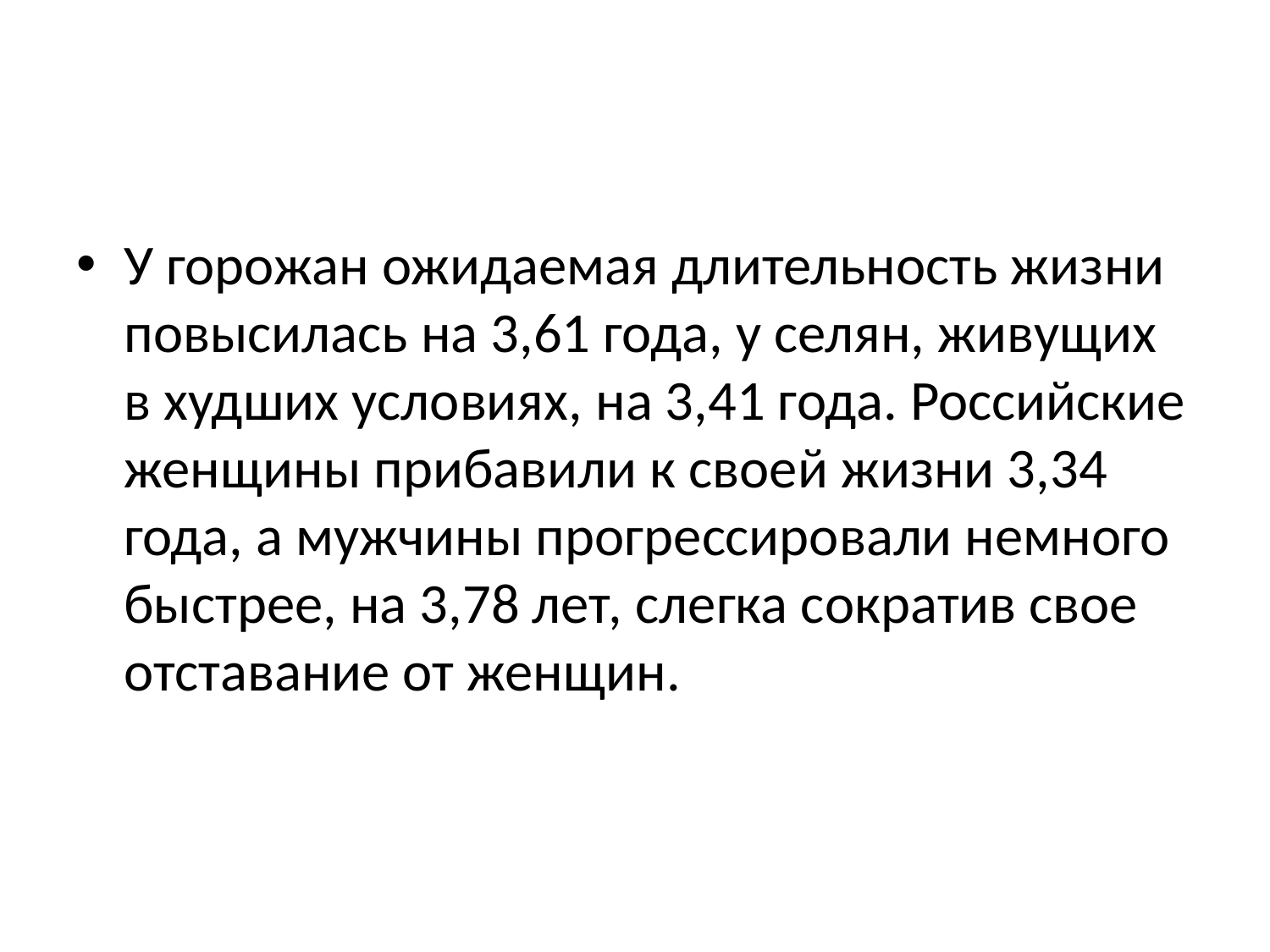

#
У горожан ожидаемая длительность жизни повысилась на 3,61 года, у селян, живущих в худших условиях, на 3,41 года. Российские женщины прибавили к своей жизни 3,34 года, а мужчины прогрессировали немного быстрее, на 3,78 лет, слегка сократив свое отставание от женщин.